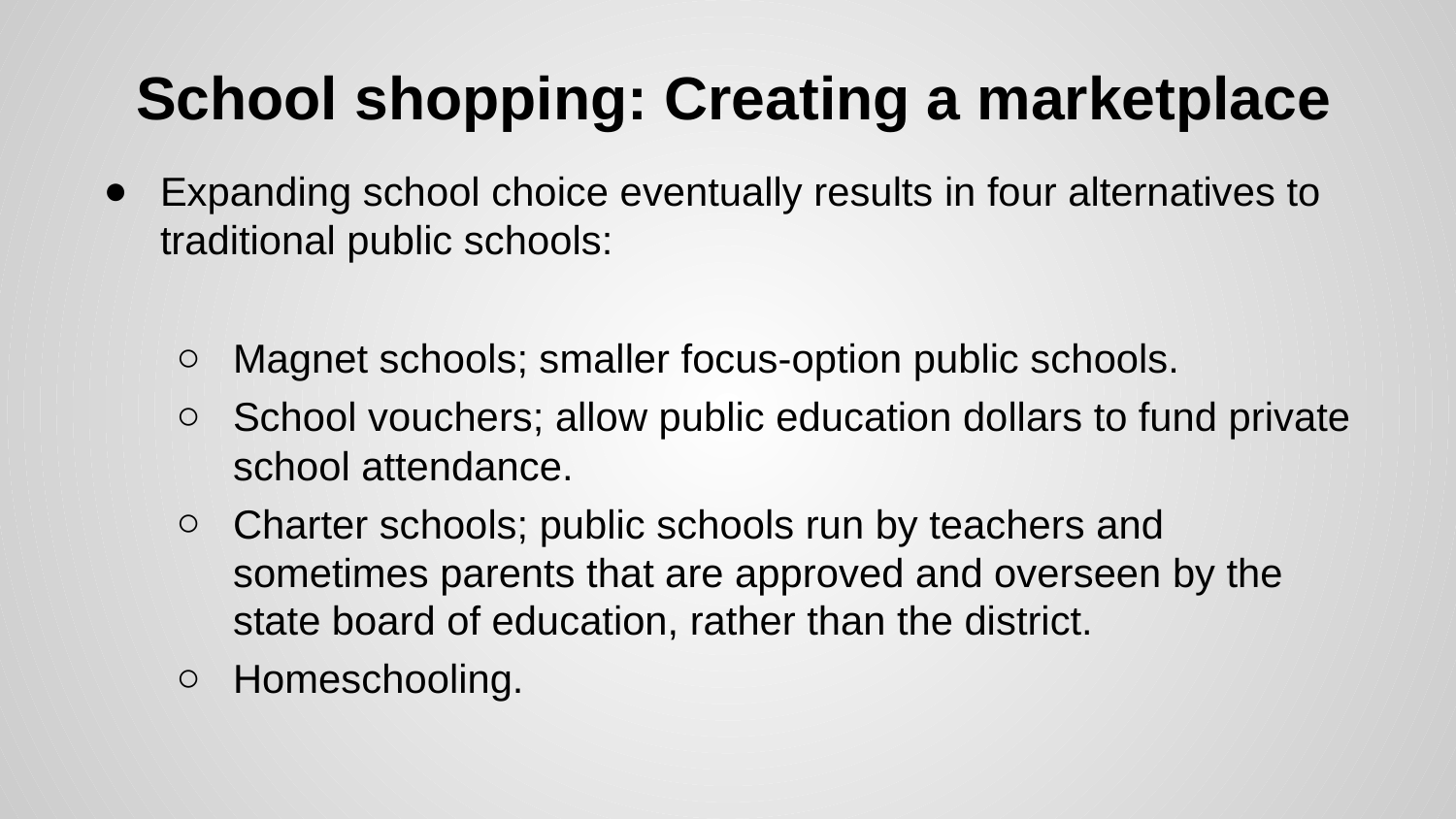

# School shopping: Creating a marketplace
Expanding school choice eventually results in four alternatives to traditional public schools:

Magnet schools; smaller focus-option public schools.
School vouchers; allow public education dollars to fund private school attendance.
Charter schools; public schools run by teachers and sometimes parents that are approved and overseen by the state board of education, rather than the district.
Homeschooling.